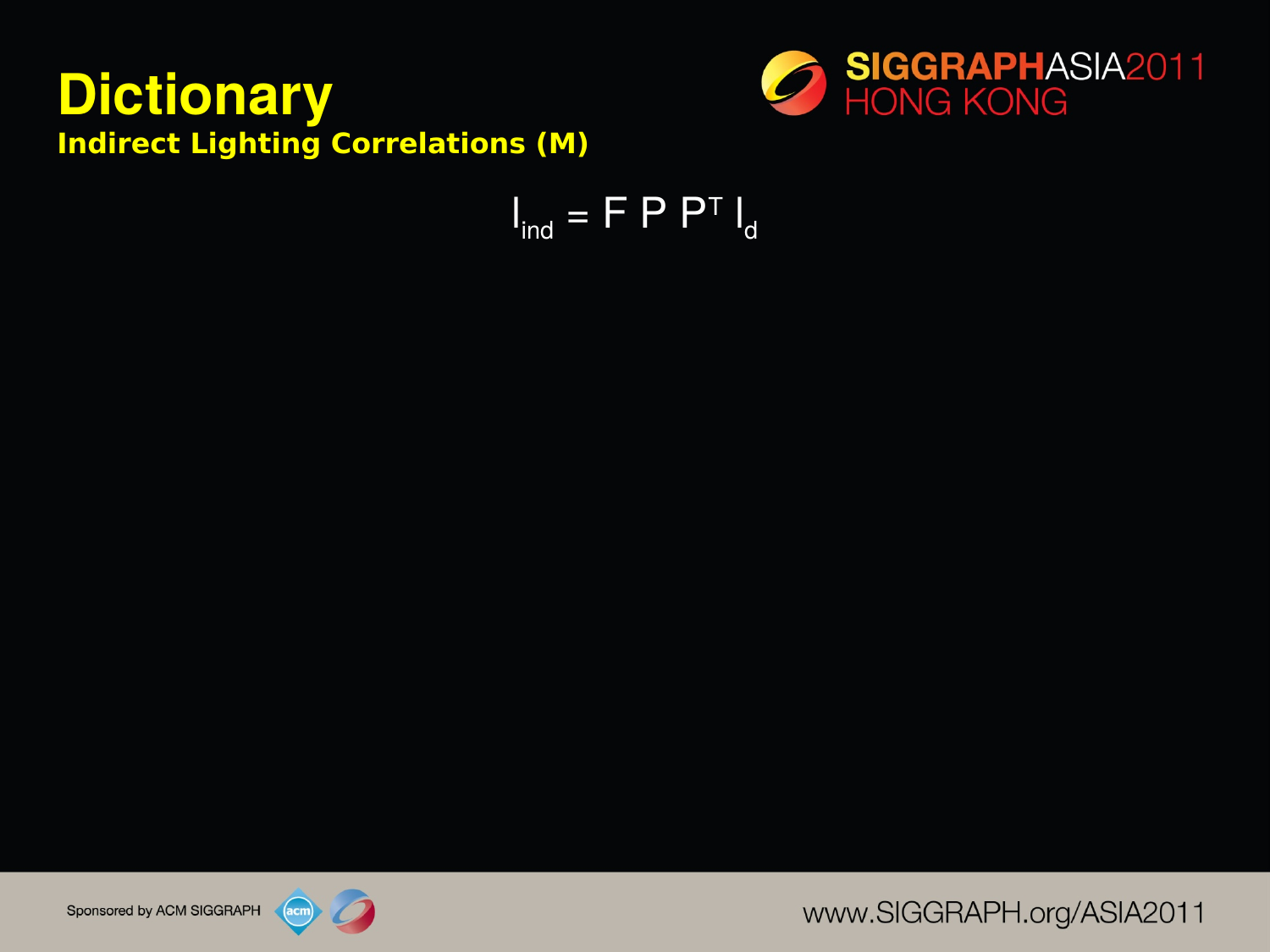

# Dictionary Indirect Lighting Correlations (M)
lind = F P PT ld